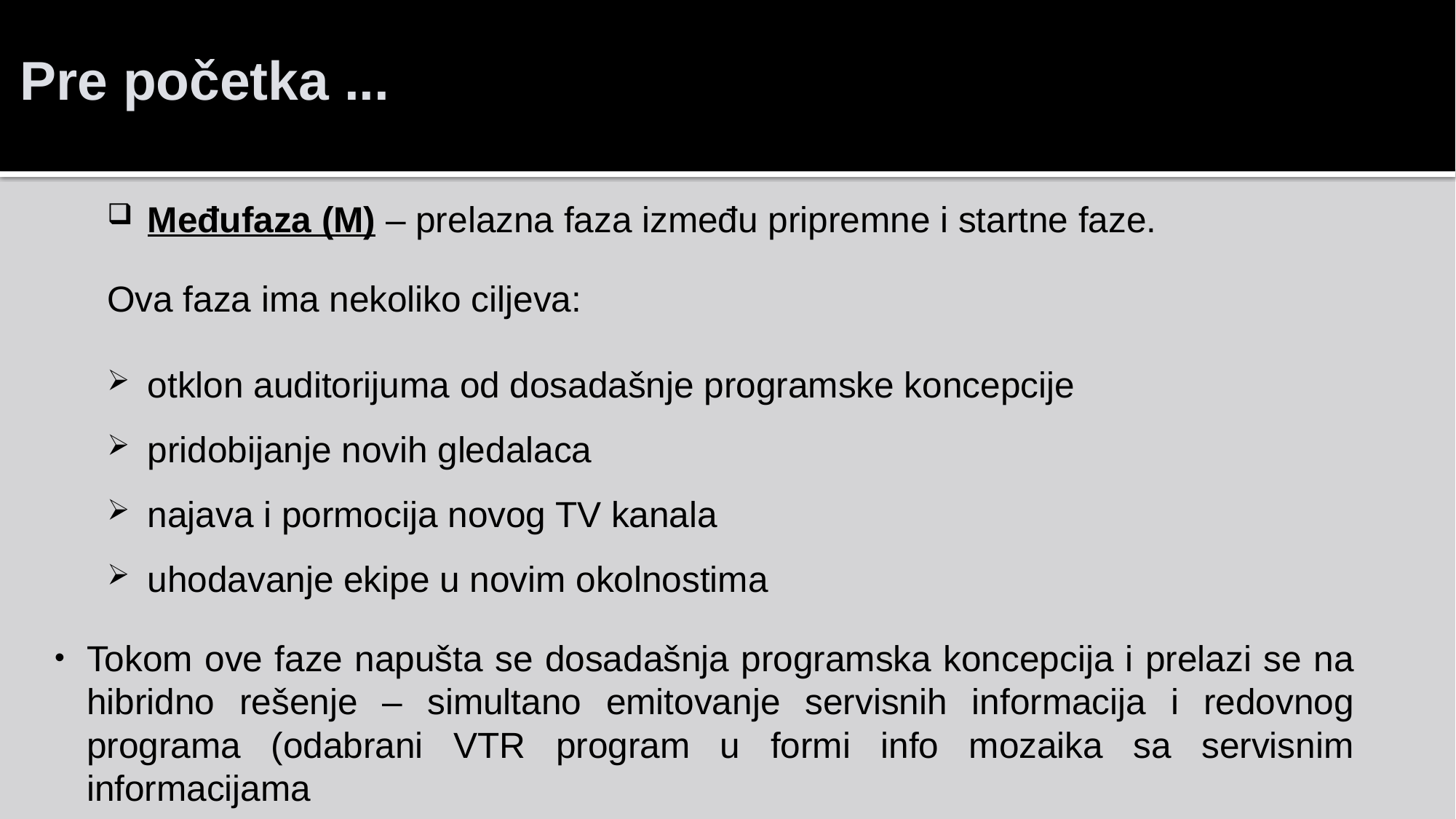

Pre početka ...

Međufaza (M) – prelazna faza između pripremne i startne faze.

Ova faza ima nekoliko ciljeva:

otklon auditorijuma od dosadašnje programske koncepcije
pridobijanje novih gledalaca
najava i pormocija novog TV kanala
uhodavanje ekipe u novim okolnostima

Tokom ove faze napušta se dosadašnja programska koncepcija i prelazi se na hibridno rešenje – simultano emitovanje servisnih informacija i redovnog programa (odabrani VTR program u formi info mozaika sa servisnim informacijama